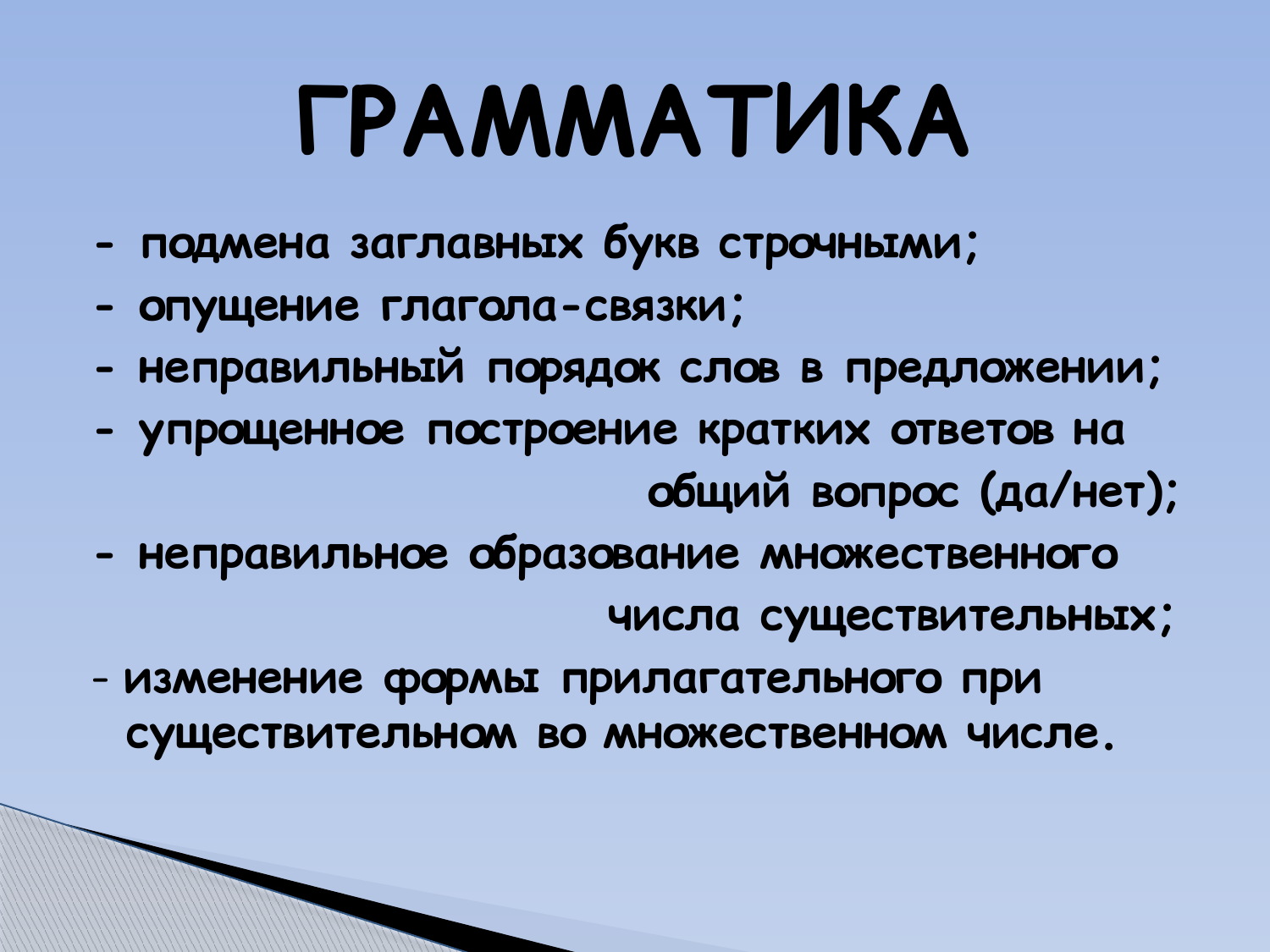

# ГРАММАТИКА
- подмена заглавных букв строчными;
- опущение глагола-связки;
- неправильный порядок слов в предложении;
- упрощенное построение кратких ответов на
                            общий вопрос (да/нет);
- неправильное образование множественного
                          числа существительных;
- изменение формы прилагательного при существительном во множественном числе.